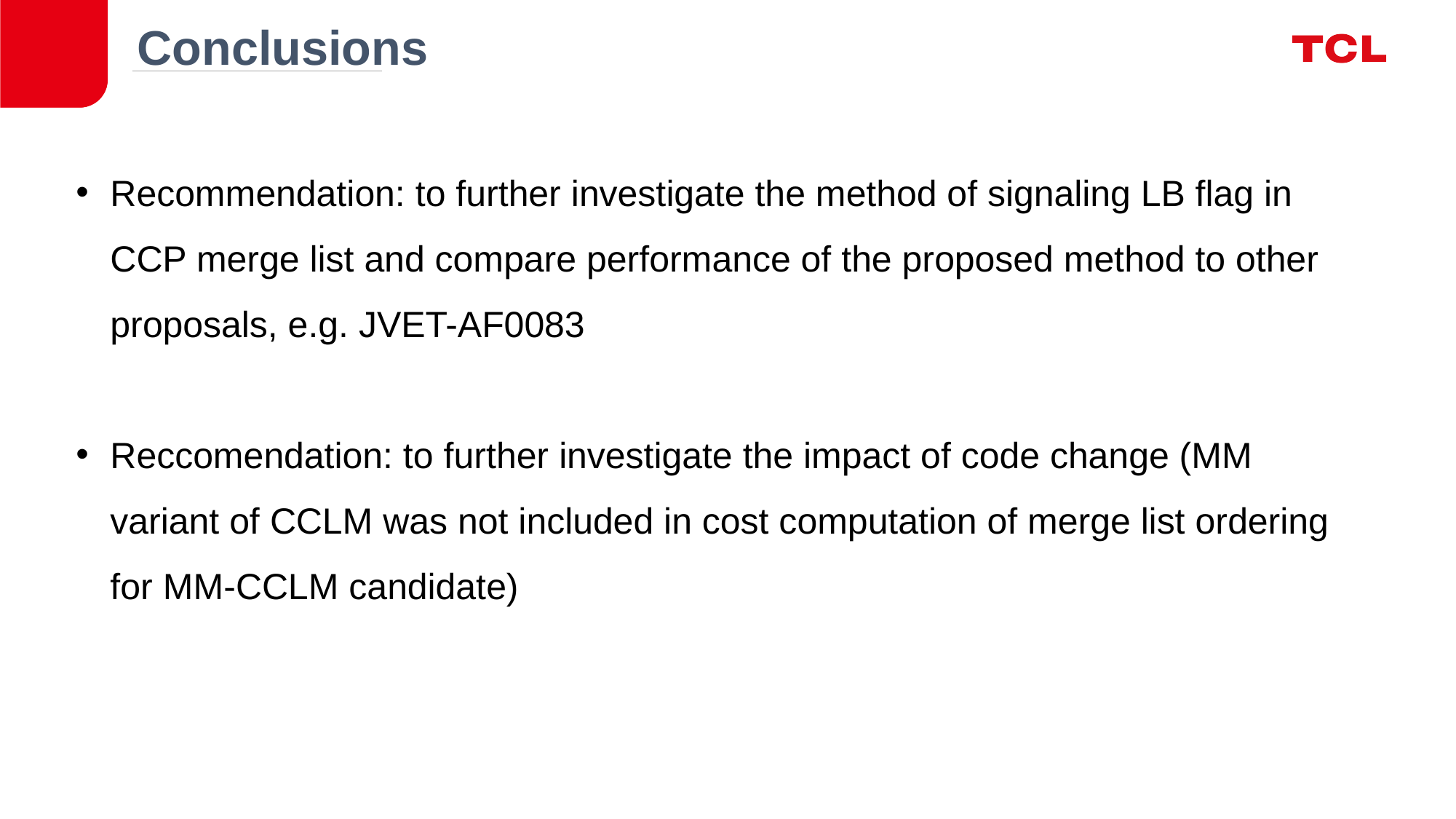

Conclusions
Recommendation: to further investigate the method of signaling LB flag in CCP merge list and compare performance of the proposed method to other proposals, e.g. JVET-AF0083

Reccomendation: to further investigate the impact of code change (MM variant of CCLM was not included in cost computation of merge list ordering for MM-CCLM candidate)
7